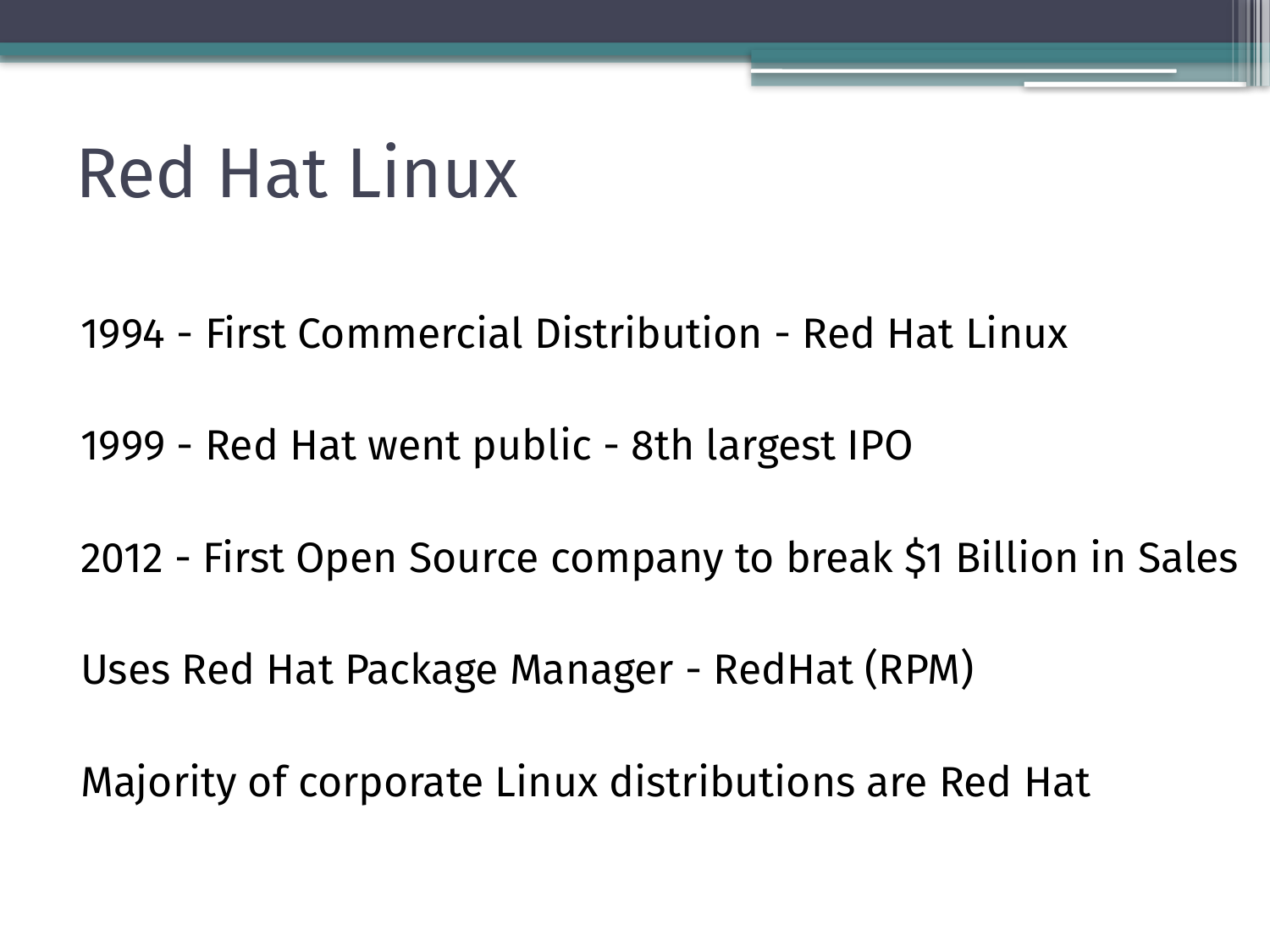

# Red Hat Linux

1994 - First Commercial Distribution - Red Hat Linux

1999 - Red Hat went public - 8th largest IPO

2012 - First Open Source company to break $1 Billion in Sales

Uses Red Hat Package Manager - RedHat (RPM)

Majority of corporate Linux distributions are Red Hat